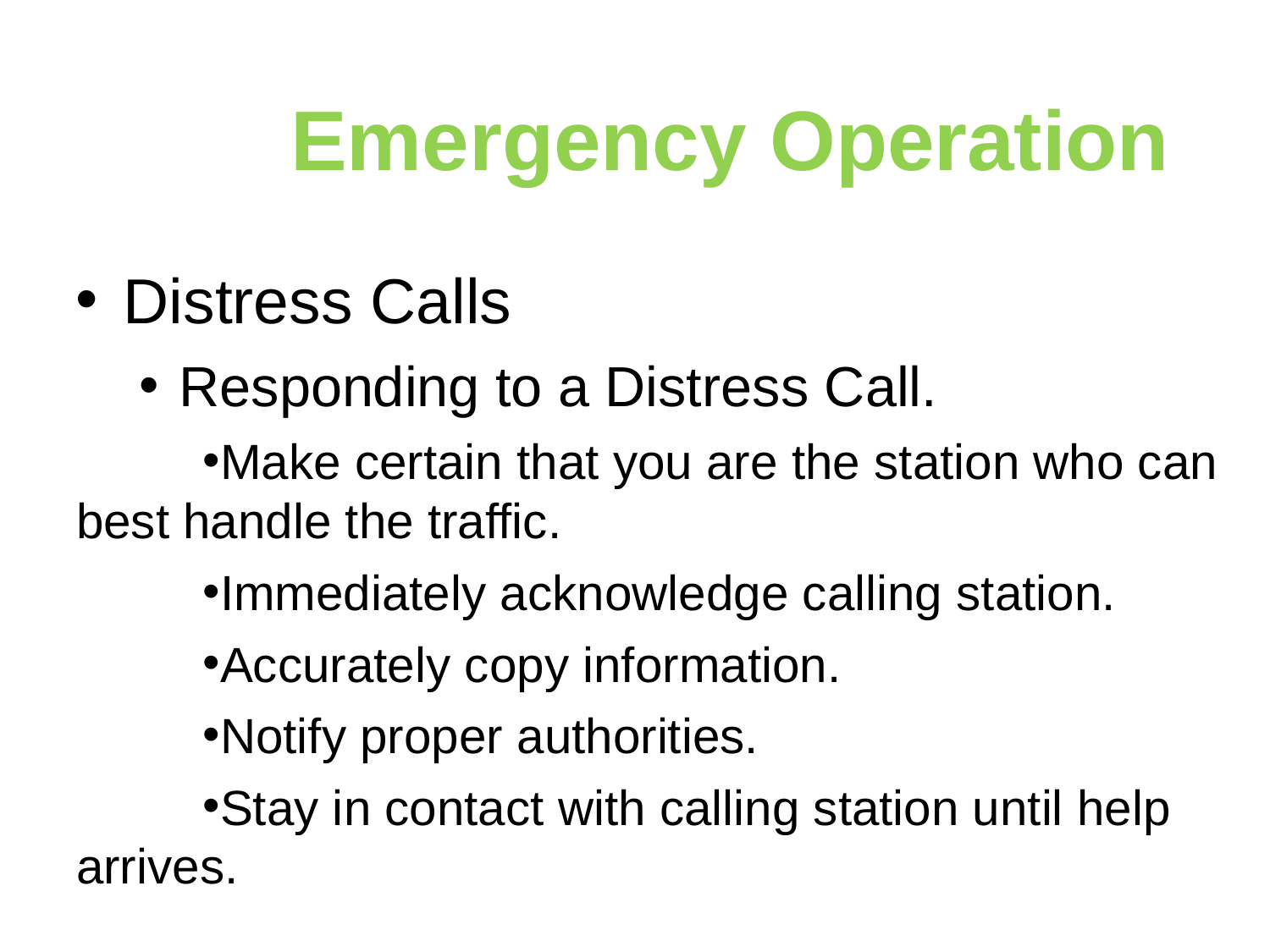

Emergency Operation
Distress Calls
Responding to a Distress Call.
Make certain that you are the station who can best handle the traffic.
Immediately acknowledge calling station.
Accurately copy information.
Notify proper authorities.
Stay in contact with calling station until help arrives.